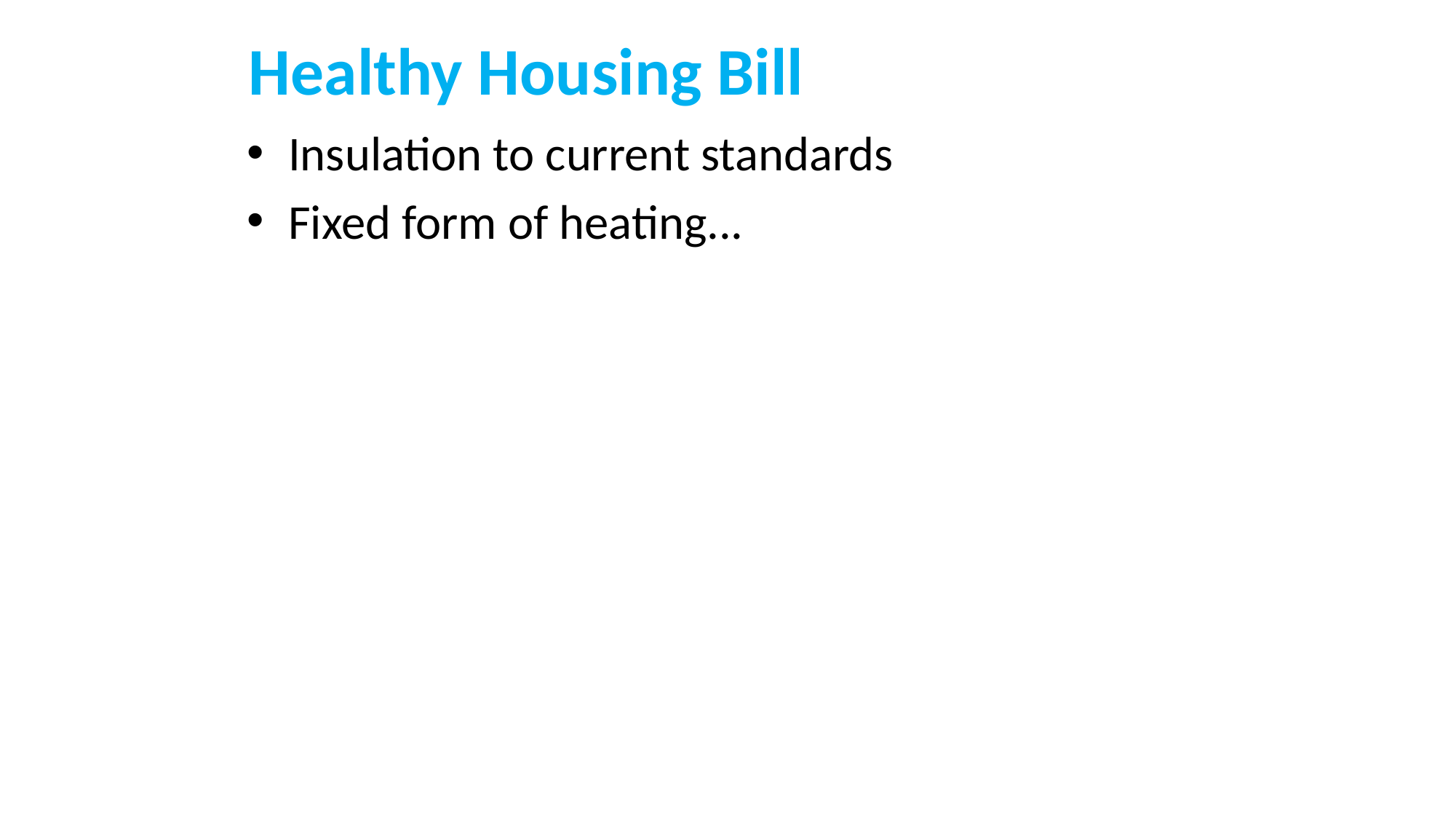

# Healthy Housing Bill
Insulation to current standards
Fixed form of heating...